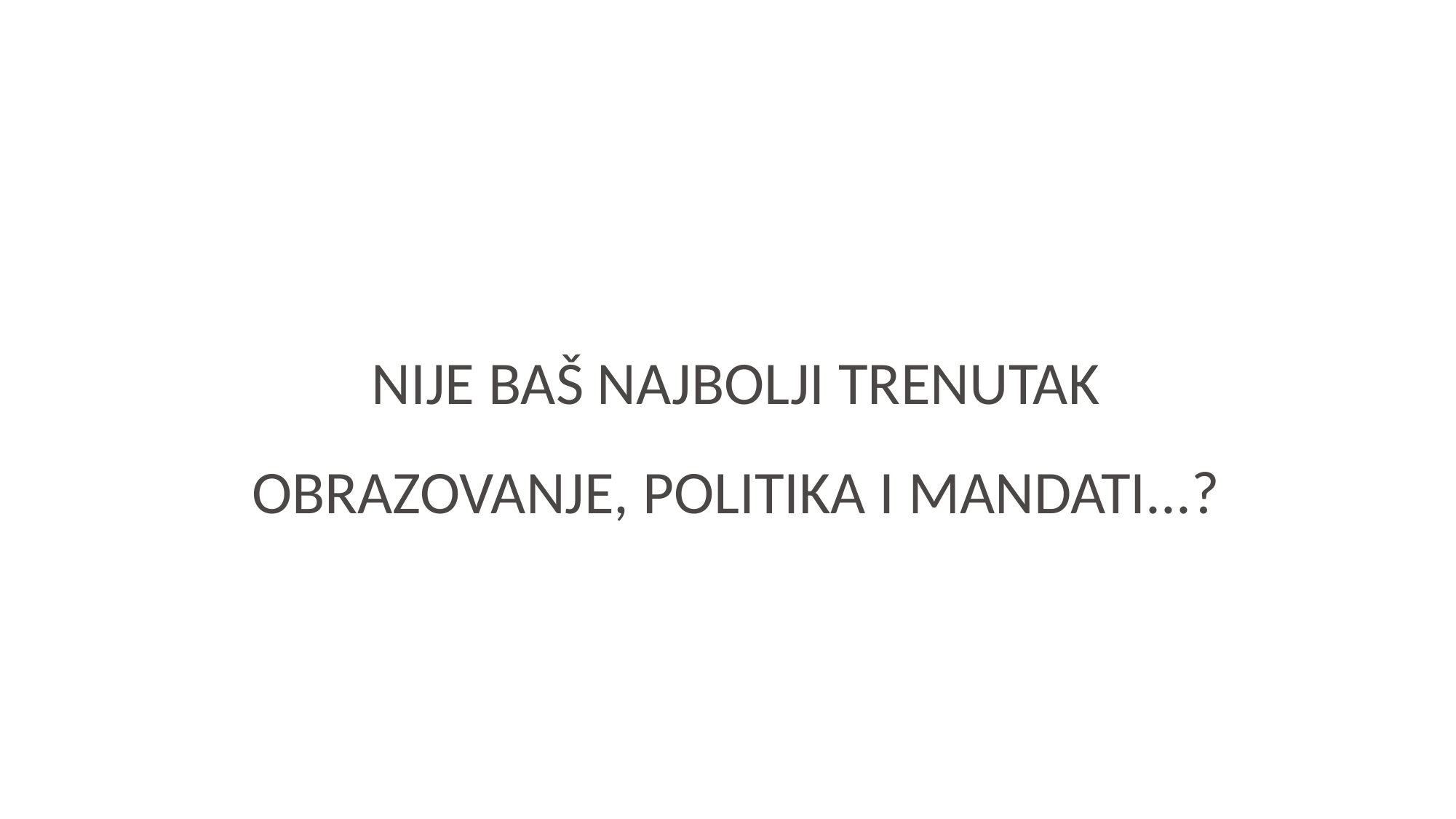

NIJE BAŠ NAJBOLJI TRENUTAK
OBRAZOVANJE, POLITIKA I MANDATI...?